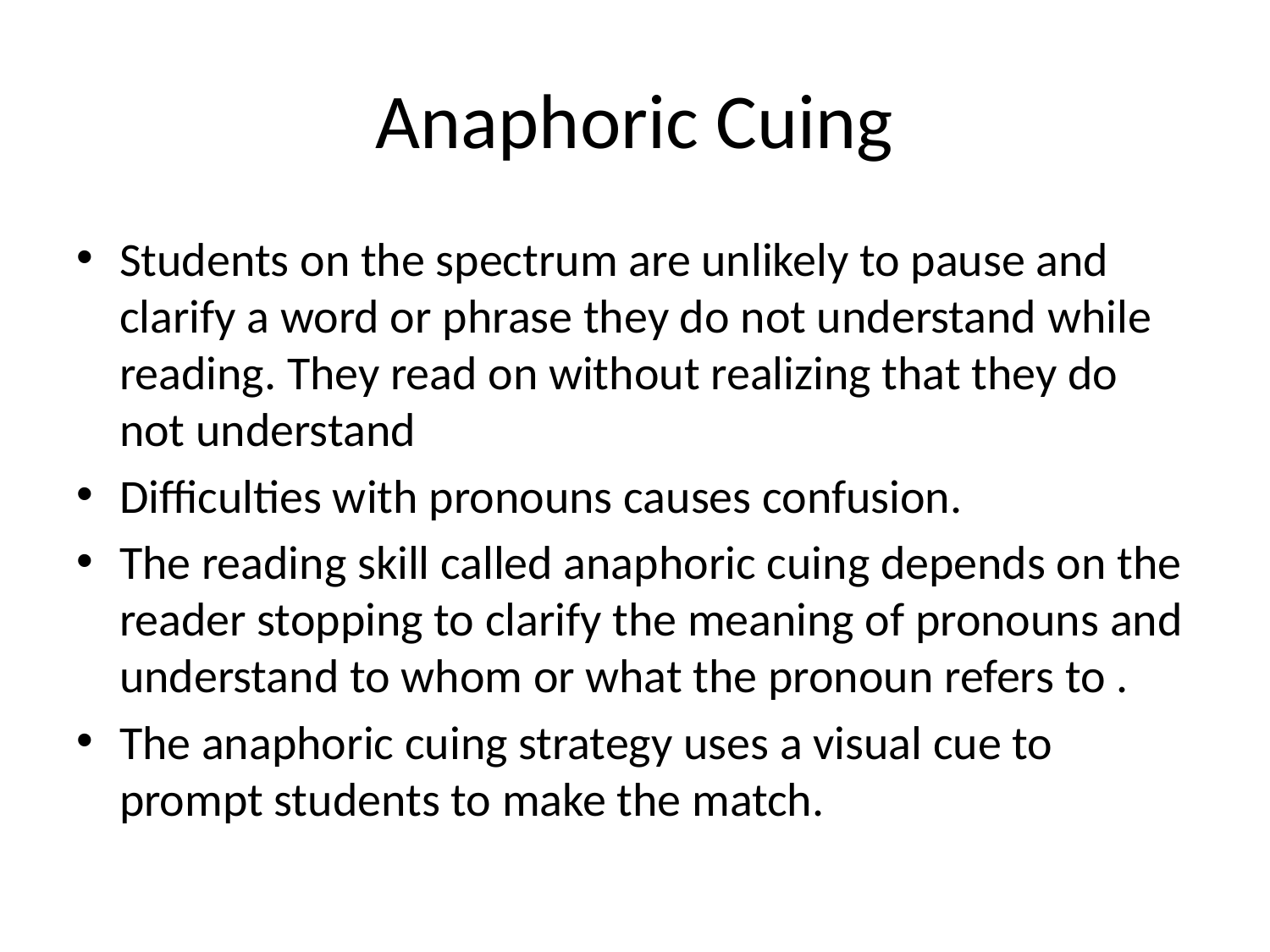

# Anaphoric Cuing
Students on the spectrum are unlikely to pause and clarify a word or phrase they do not understand while reading. They read on without realizing that they do not understand
Difficulties with pronouns causes confusion.
The reading skill called anaphoric cuing depends on the reader stopping to clarify the meaning of pronouns and understand to whom or what the pronoun refers to .
The anaphoric cuing strategy uses a visual cue to prompt students to make the match.